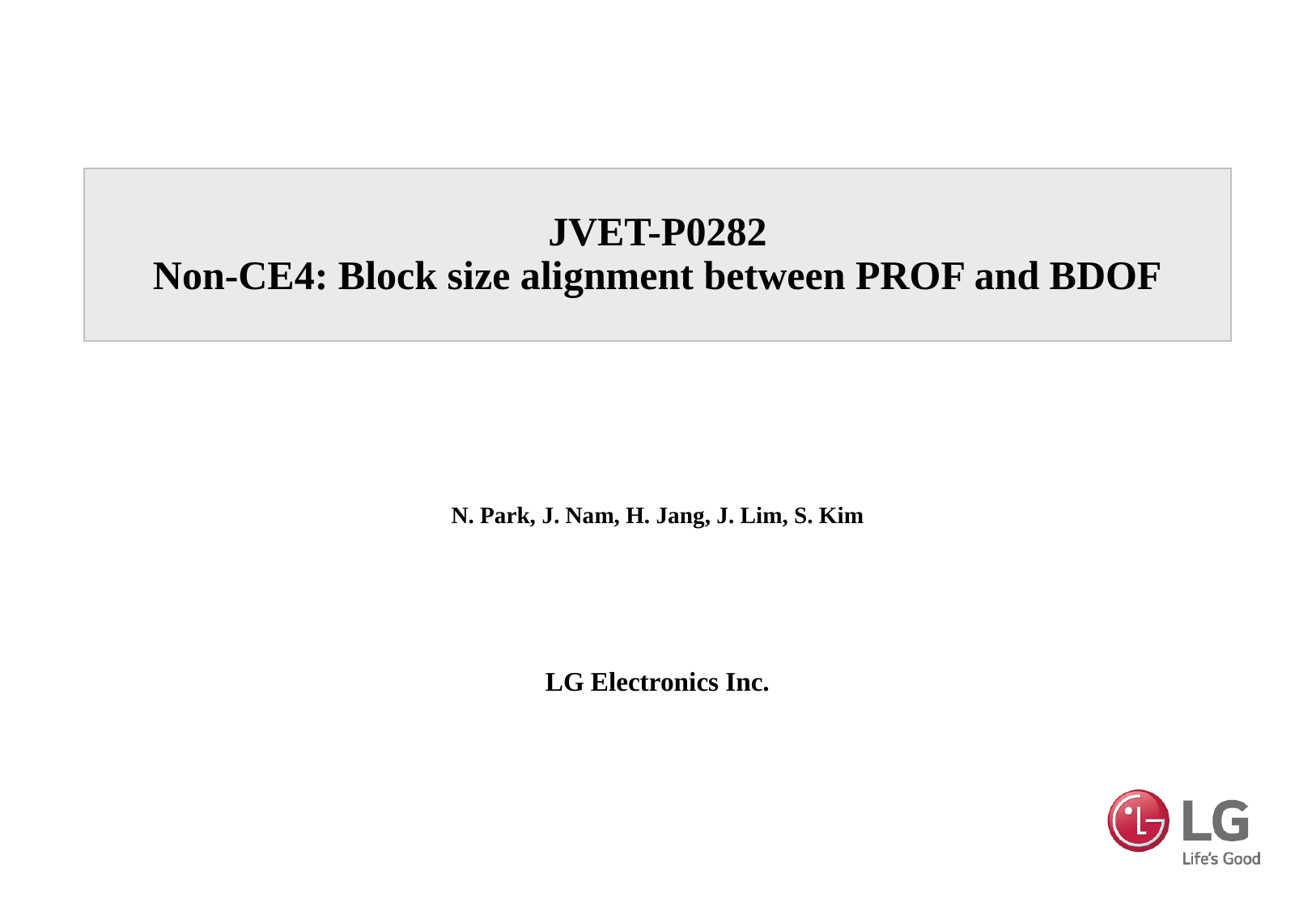

# JVET-P0282 Non-CE4: Block size alignment between PROF and BDOF
N. Park, J. Nam, H. Jang, J. Lim, S. Kim